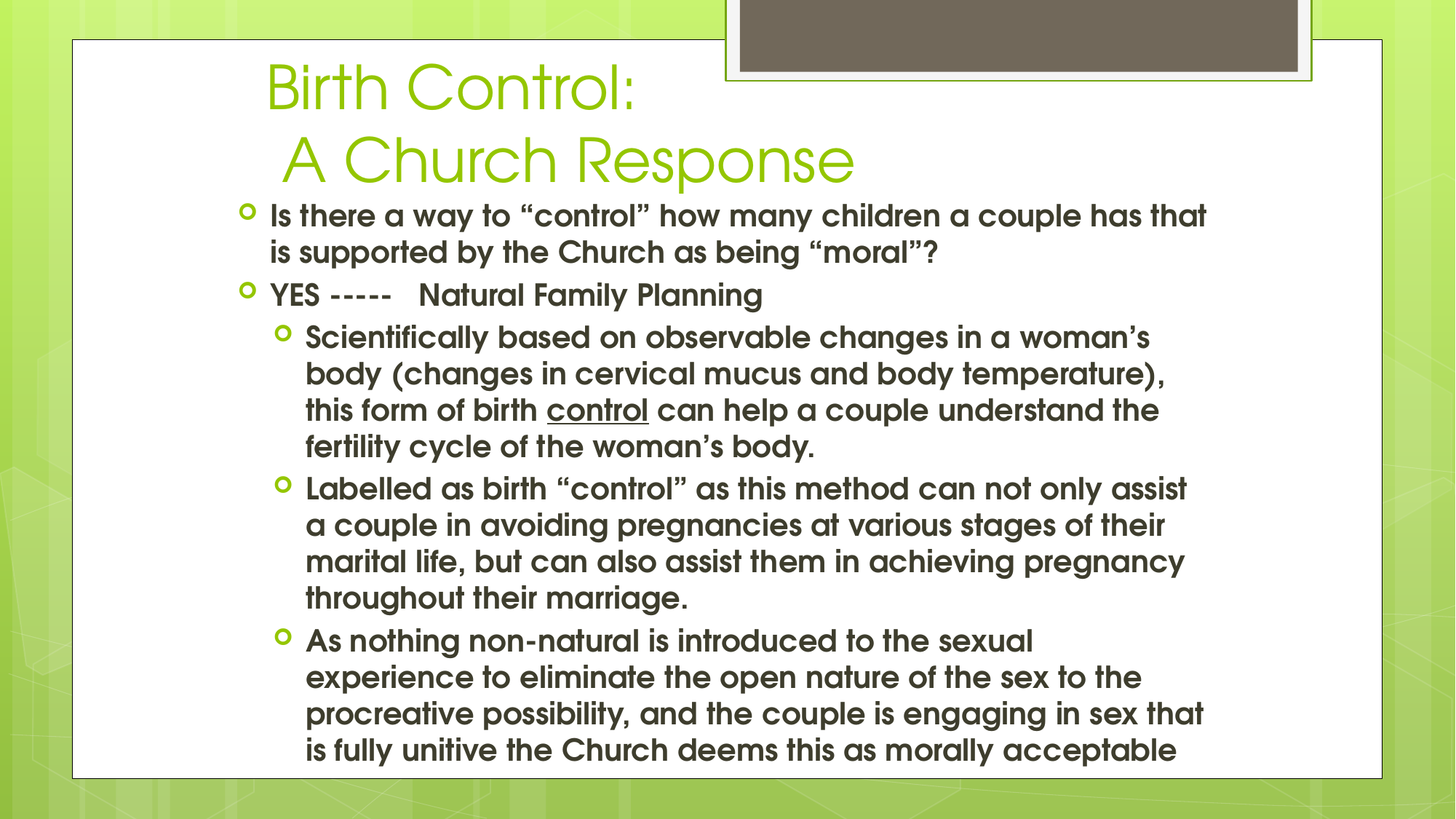

# Birth Control: A Church Response
Is there a way to “control” how many children a couple has that is supported by the Church as being “moral”?
YES -----   Natural Family Planning
Scientifically based on observable changes in a woman’s body (changes in cervical mucus and body temperature), this form of birth control can help a couple understand the fertility cycle of the woman’s body.
Labelled as birth “control” as this method can not only assist a couple in avoiding pregnancies at various stages of their marital life, but can also assist them in achieving pregnancy throughout their marriage.
As nothing non-natural is introduced to the sexual experience to eliminate the open nature of the sex to the procreative possibility, and the couple is engaging in sex that is fully unitive the Church deems this as morally acceptable